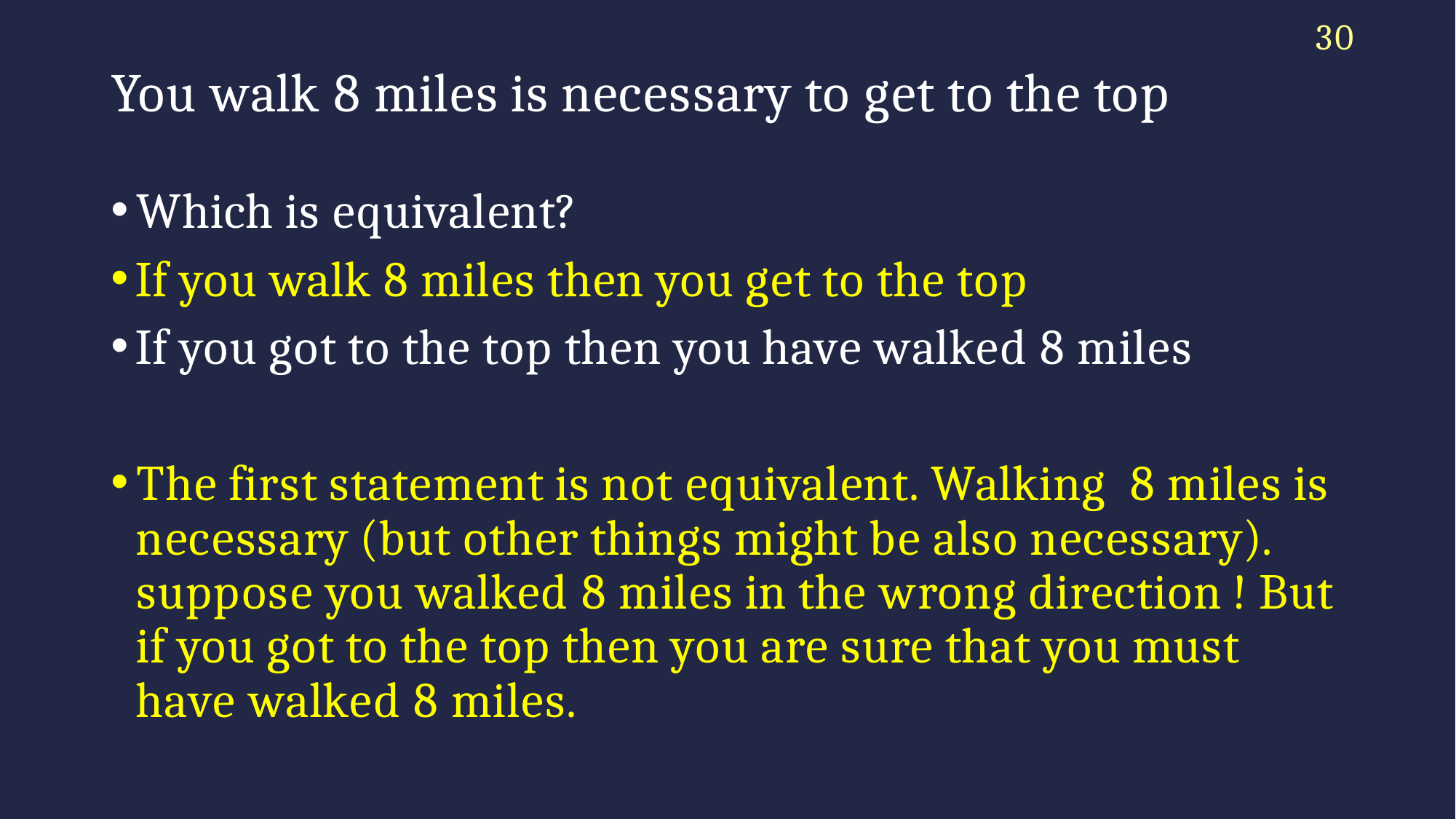

30
# You walk 8 miles is necessary to get to the top
Which is equivalent?
If you walk 8 miles then you get to the top
If you got to the top then you have walked 8 miles

The first statement is not equivalent. Walking  8 miles is necessary (but other things might be also necessary). suppose you walked 8 miles in the wrong direction ! But if you got to the top then you are sure that you must have walked 8 miles.